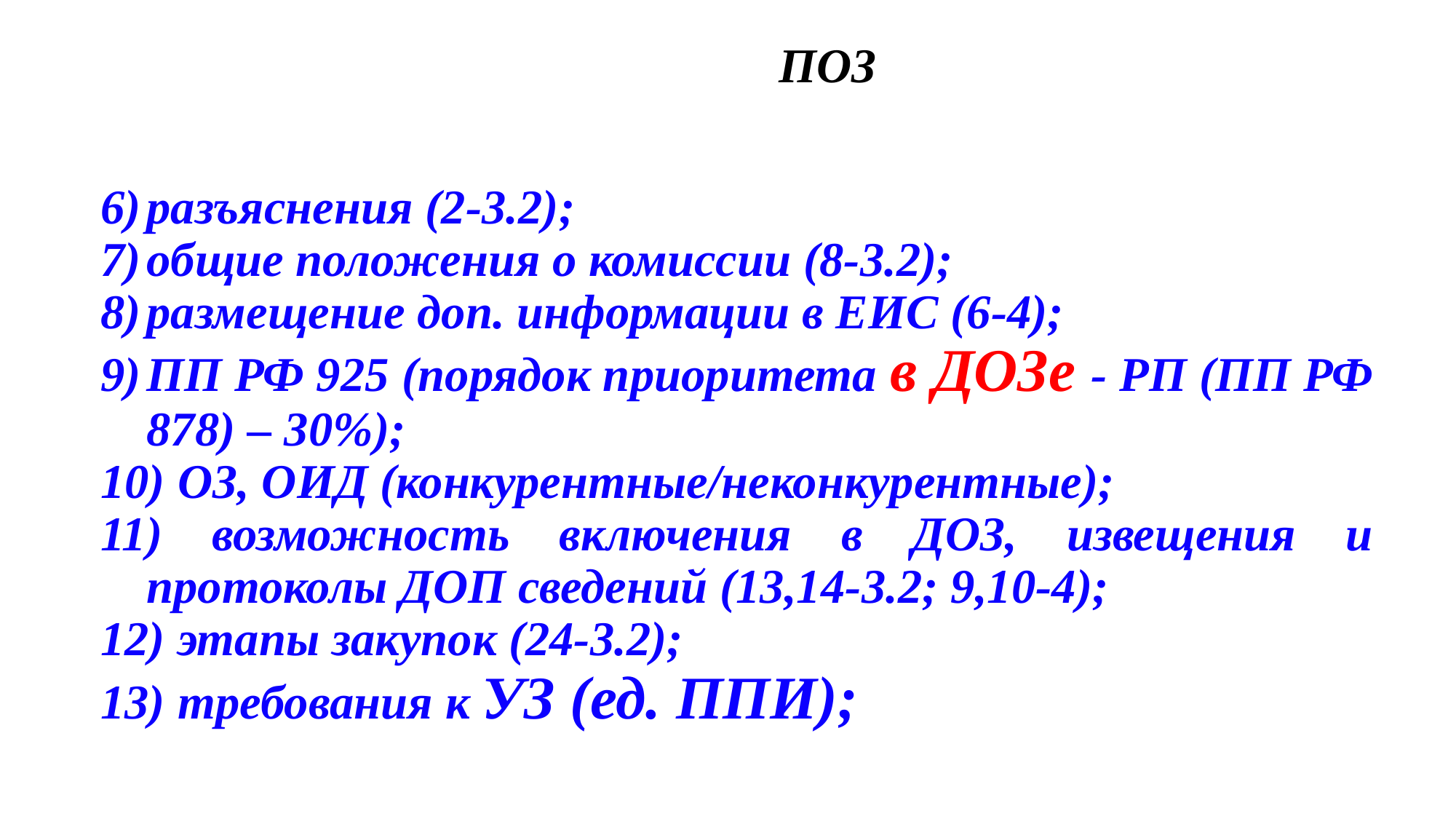

ПОЗ

разъяснения (2-3.2);
общие положения о комиссии (8-3.2);
размещение доп. информации в ЕИС (6-4);
ПП РФ 925 (порядок приоритета в ДОЗе - РП (ПП РФ 878) – 30%);
 ОЗ, ОИД (конкурентные/неконкурентные);
 возможность включения в ДОЗ, извещения и протоколы ДОП сведений (13,14-3.2; 9,10-4);
 этапы закупок (24-3.2);
 требования к УЗ (ед. ППИ);